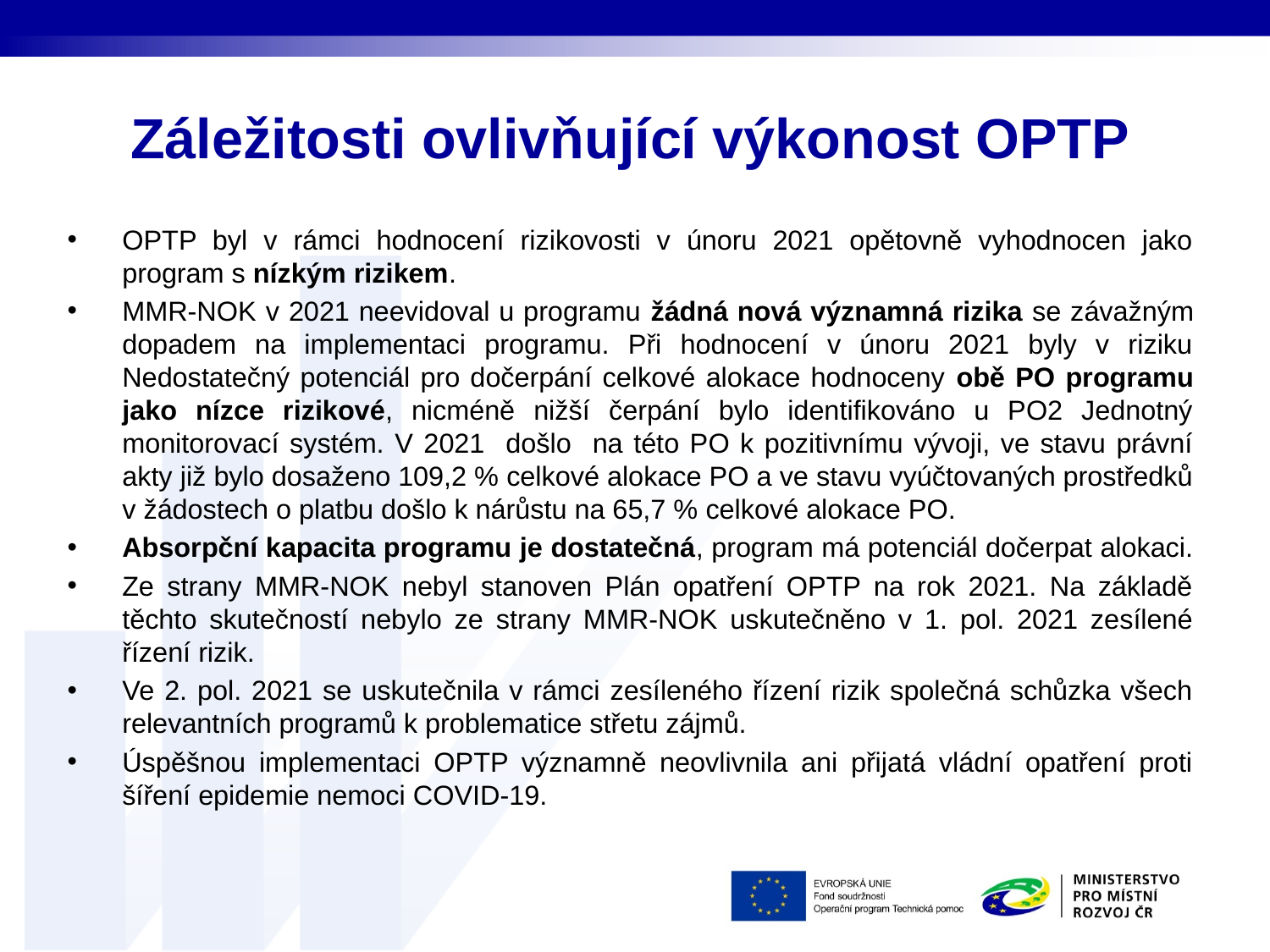

# Záležitosti ovlivňující výkonost OPTP
OPTP byl v rámci hodnocení rizikovosti v únoru 2021 opětovně vyhodnocen jako program s nízkým rizikem.
MMR-NOK v 2021 neevidoval u programu žádná nová významná rizika se závažným dopadem na implementaci programu. Při hodnocení v únoru 2021 byly v riziku Nedostatečný potenciál pro dočerpání celkové alokace hodnoceny obě PO programu jako nízce rizikové, nicméně nižší čerpání bylo identifikováno u PO2 Jednotný monitorovací systém. V 2021  došlo  na této PO k pozitivnímu vývoji, ve stavu právní akty již bylo dosaženo 109,2 % celkové alokace PO a ve stavu vyúčtovaných prostředků v žádostech o platbu došlo k nárůstu na 65,7 % celkové alokace PO.
Absorpční kapacita programu je dostatečná, program má potenciál dočerpat alokaci.
Ze strany MMR-NOK nebyl stanoven Plán opatření OPTP na rok 2021. Na základě těchto skutečností nebylo ze strany MMR-NOK uskutečněno v 1. pol. 2021 zesílené řízení rizik.
Ve 2. pol. 2021 se uskutečnila v rámci zesíleného řízení rizik společná schůzka všech relevantních programů k problematice střetu zájmů.
Úspěšnou implementaci OPTP významně neovlivnila ani přijatá vládní opatření proti šíření epidemie nemoci COVID-19.